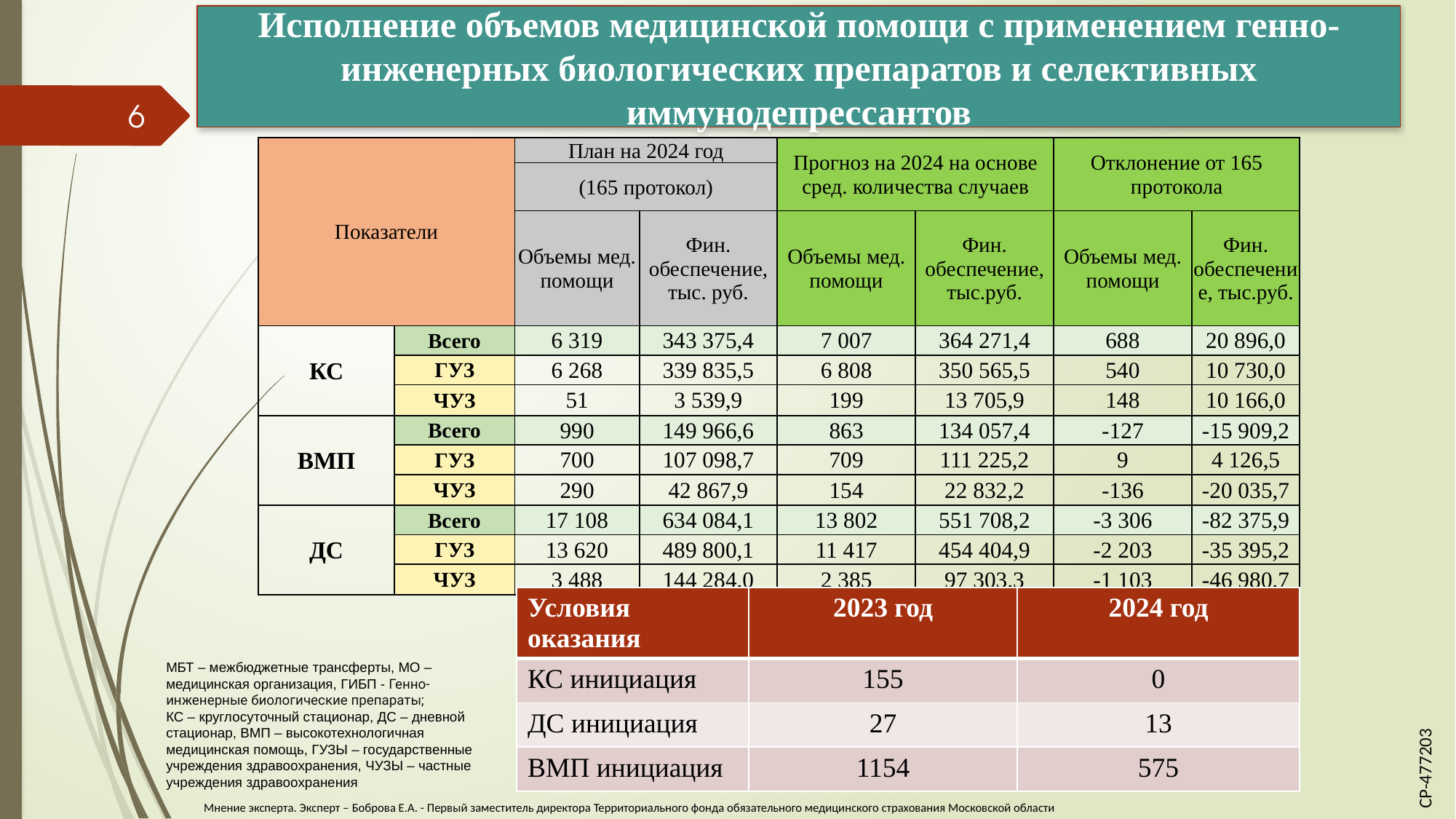

Исполнение объемов медицинской помощи с применением генно-инженерных биологических препаратов и селективных иммунодепрессантов
6
| Показатели |  | План на 2024 год |  | Прогноз на 2024 на основе сред. количества случаев |  | Отклонение от 165 протокола |  |
| --- | --- | --- | --- | --- | --- | --- | --- |
|  |  | (165 протокол) |  |  |  |  |  |
|  |  | Объемы мед. помощи | Фин. обеспечение, тыс. руб. | Объемы мед. помощи | Фин. обеспечение, тыс.руб. | Объемы мед. помощи | Фин. обеспечение, тыс.руб. |
| КС | Всего | 6 319 | 343 375,4 | 7 007 | 364 271,4 | 688 | 20 896,0 |
|  | ГУЗ | 6 268 | 339 835,5 | 6 808 | 350 565,5 | 540 | 10 730,0 |
|  | ЧУЗ | 51 | 3 539,9 | 199 | 13 705,9 | 148 | 10 166,0 |
| ВМП | Всего | 990 | 149 966,6 | 863 | 134 057,4 | -127 | -15 909,2 |
|  | ГУЗ | 700 | 107 098,7 | 709 | 111 225,2 | 9 | 4 126,5 |
|  | ЧУЗ | 290 | 42 867,9 | 154 | 22 832,2 | -136 | -20 035,7 |
| ДС | Всего | 17 108 | 634 084,1 | 13 802 | 551 708,2 | -3 306 | -82 375,9 |
|  | ГУЗ | 13 620 | 489 800,1 | 11 417 | 454 404,9 | -2 203 | -35 395,2 |
|  | ЧУЗ | 3 488 | 144 284,0 | 2 385 | 97 303,3 | -1 103 | -46 980,7 |
| Условия оказания | 2023 год | 2024 год |
| --- | --- | --- |
| КС инициация | 155 | 0 |
| ДС инициация | 27 | 13 |
| ВМП инициация | 1154 | 575 |
МБТ – межбюджетные трансферты, МО – медицинская организация, ГИБП - Генно-инженерные биологические препараты;
КС – круглосуточный стационар, ДС – дневной стационар, ВМП – высокотехнологичная медицинская помощь, ГУЗЫ – государственные учреждения здравоохранения, ЧУЗЫ – частные учреждения здравоохранения
CP-477203
Мнение эксперта. Эксперт – Боброва Е.А. - Первый заместитель директора Территориального фонда обязательного медицинского страхования Московской области